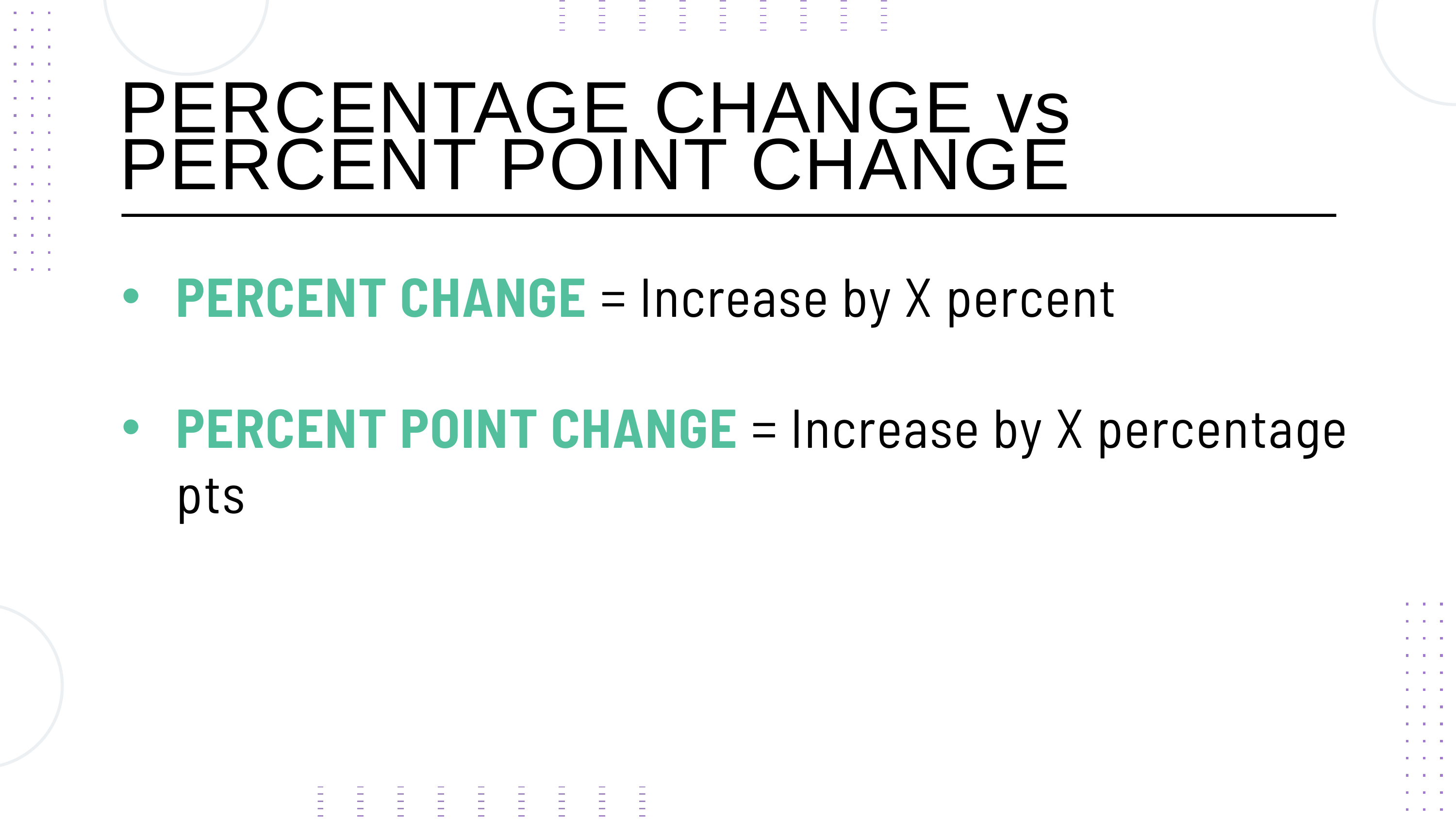

PERCENTAGE CHANGE vs
PERCENT POINT CHANGE

PERCENT CHANGE = Increase by X percent

PERCENT POINT CHANGE = Increase by X percentage pts